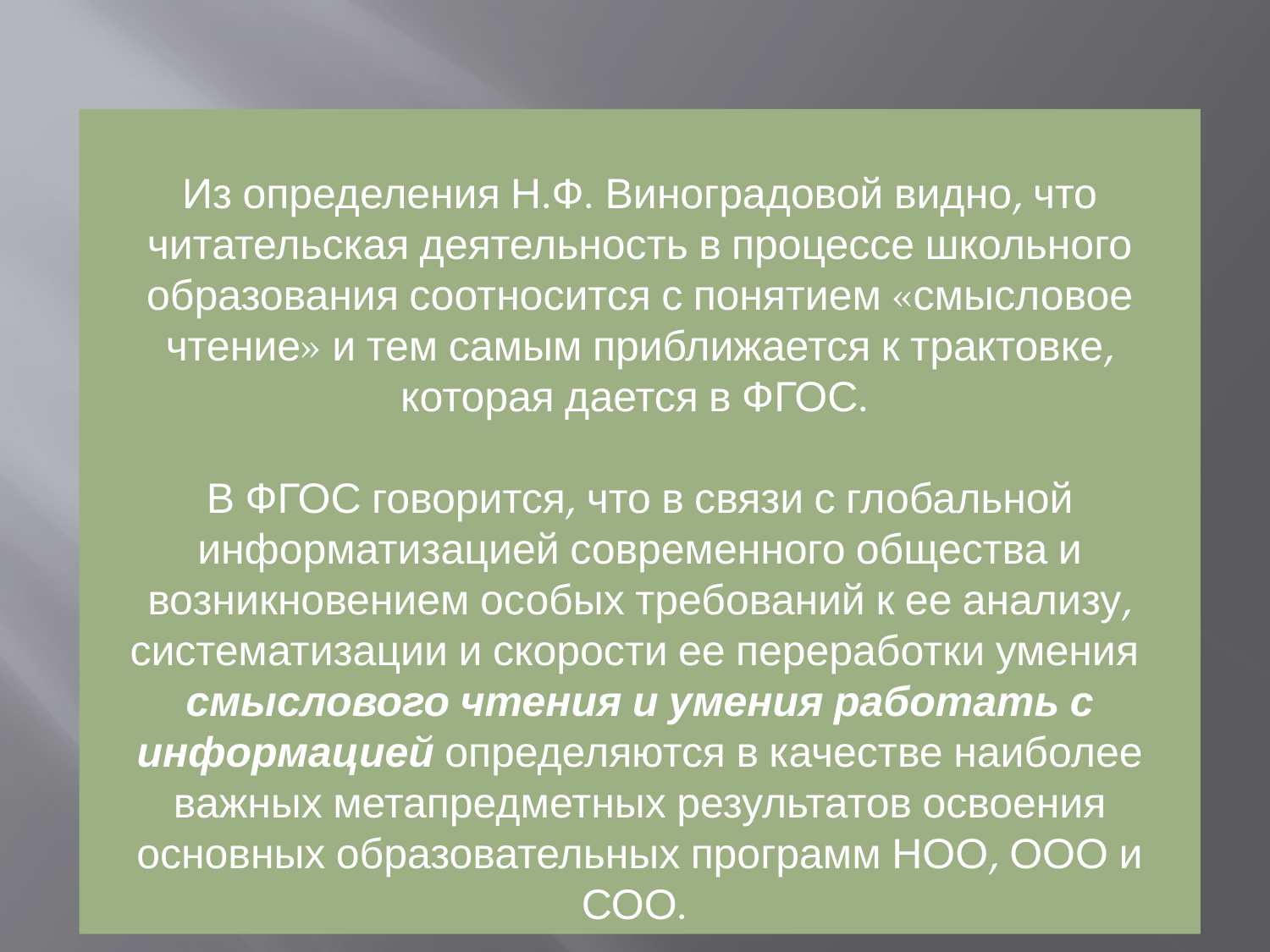

Из определения Н.Ф. Виноградовой видно, что читательская деятельность в процессе школьного образования соотносится с понятием «смысловое чтение» и тем самым приближается к трактовке, которая дается в ФГОС.

В ФГОС говорится, что в связи с глобальной информатизацией современного общества и возникновением особых требований к ее анализу, систематизации и скорости ее переработки умения
смыслового чтения и умения работать с информацией определяются в качестве наиболее важных метапредметных результатов освоения основных образовательных программ НОО, ООО и СОО.